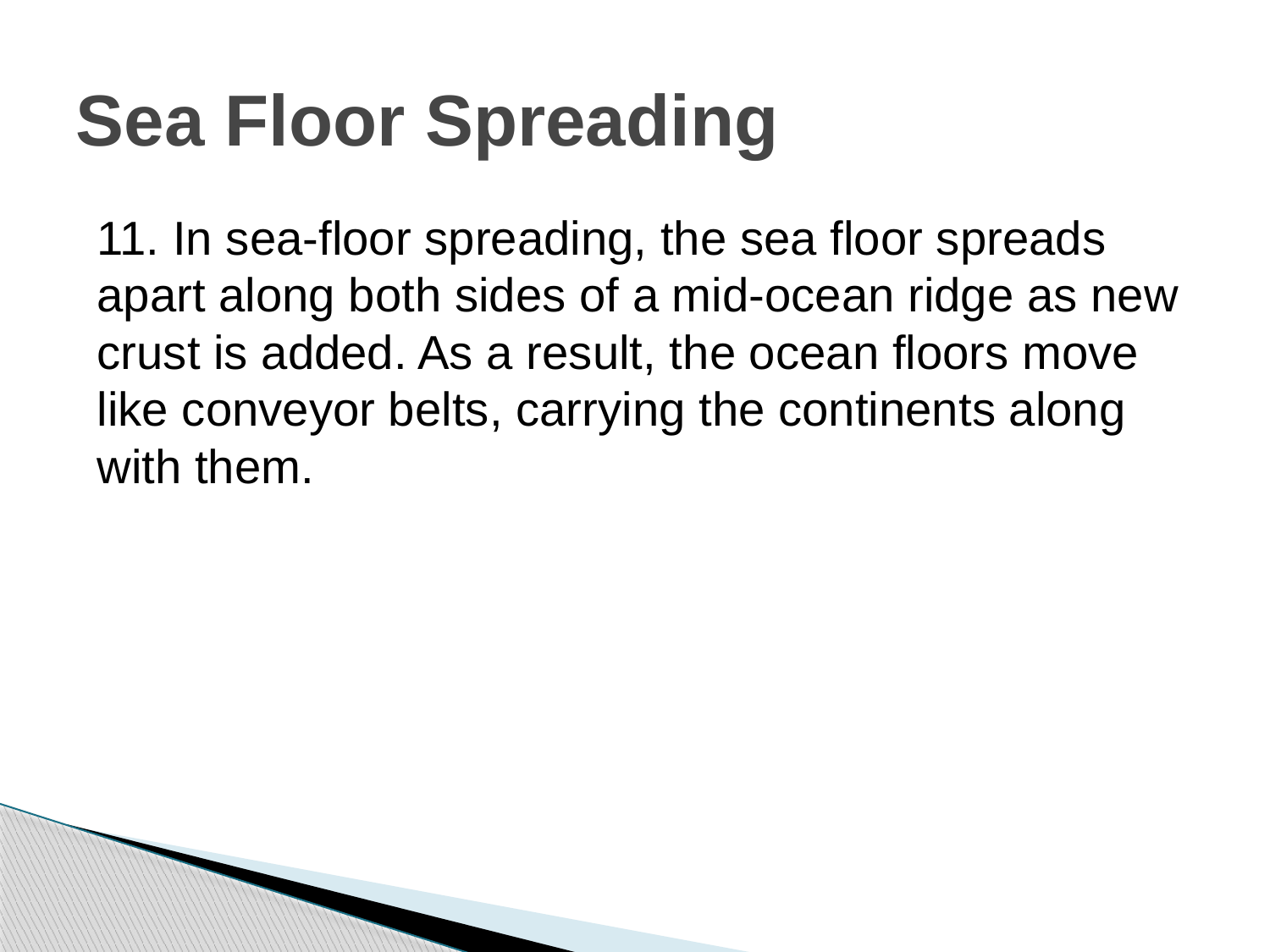

# Sea Floor Spreading
11. In sea-floor spreading, the sea floor spreads apart along both sides of a mid-ocean ridge as new crust is added. As a result, the ocean floors move like conveyor belts, carrying the continents along with them.